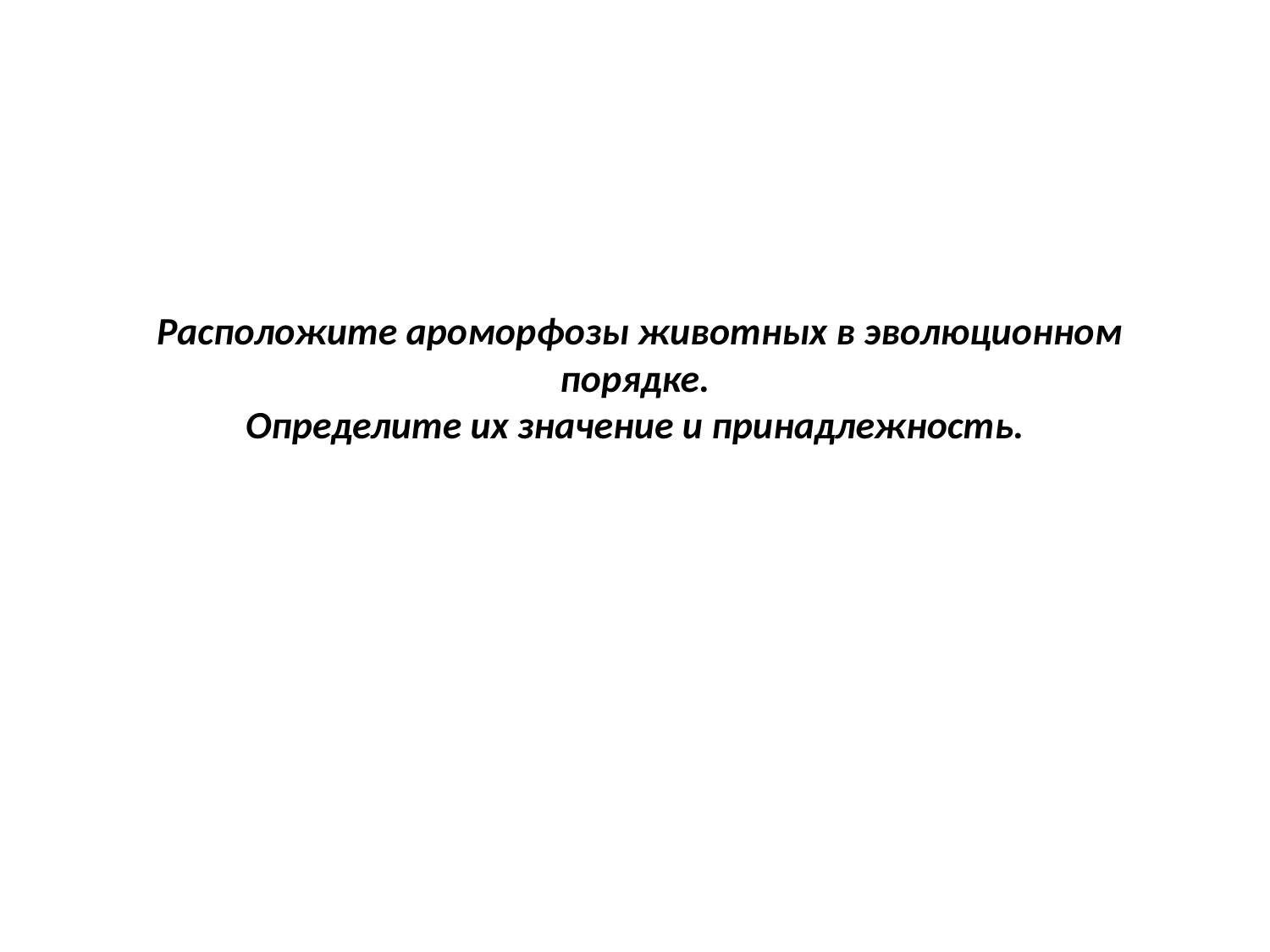

# Расположите ароморфозы животных в эволюционном порядке. Определите их значение и принадлежность.